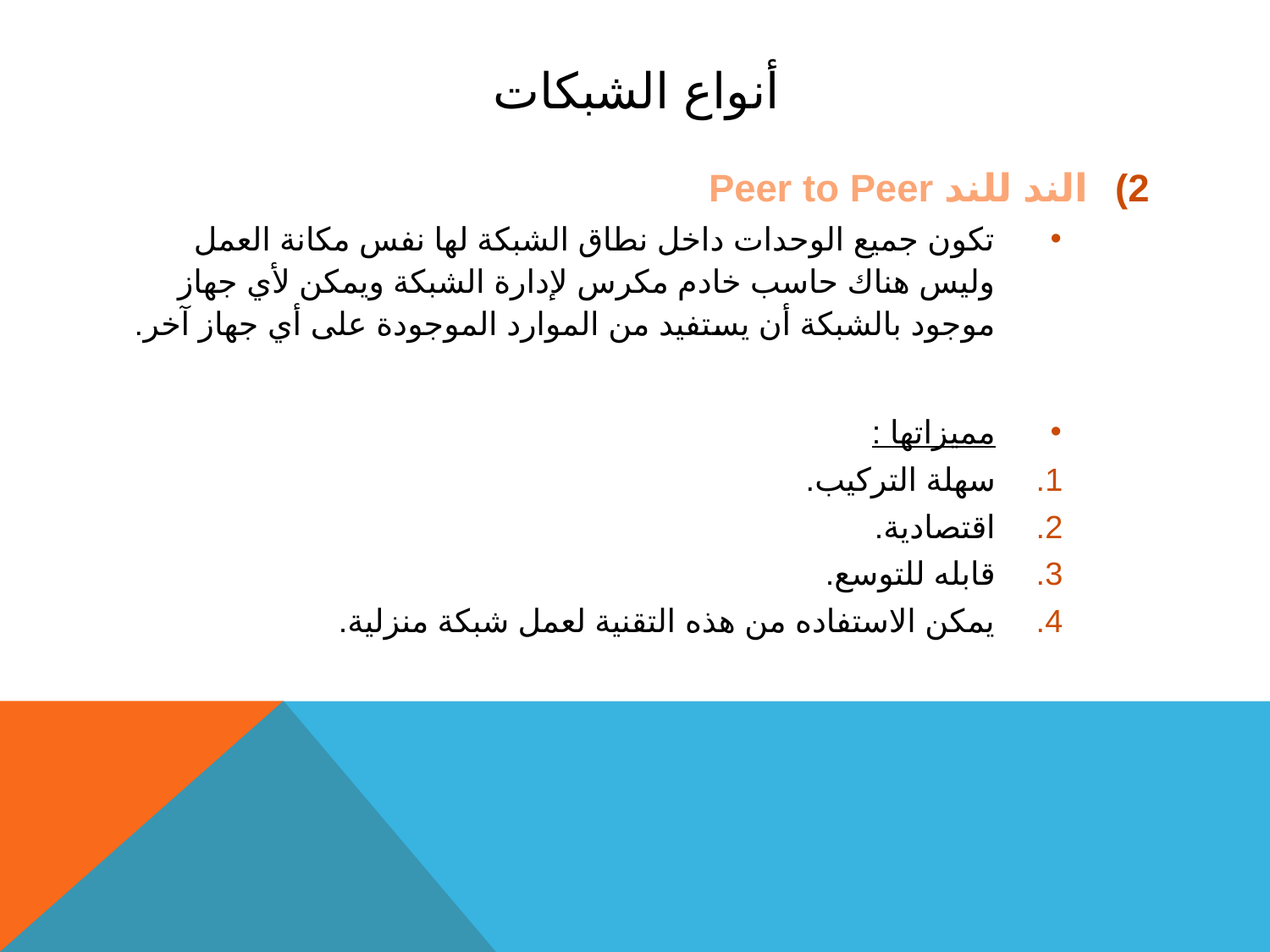

# أنواع الشبكات
الند للند Peer to Peer
تكون جميع الوحدات داخل نطاق الشبكة لها نفس مكانة العمل وليس هناك حاسب خادم مكرس لإدارة الشبكة ويمكن لأي جهاز موجود بالشبكة أن يستفيد من الموارد الموجودة على أي جهاز آخر.

مميزاتها :
سهلة التركيب.
اقتصادية.
قابله للتوسع.
يمكن الاستفاده من هذه التقنية لعمل شبكة منزلية.